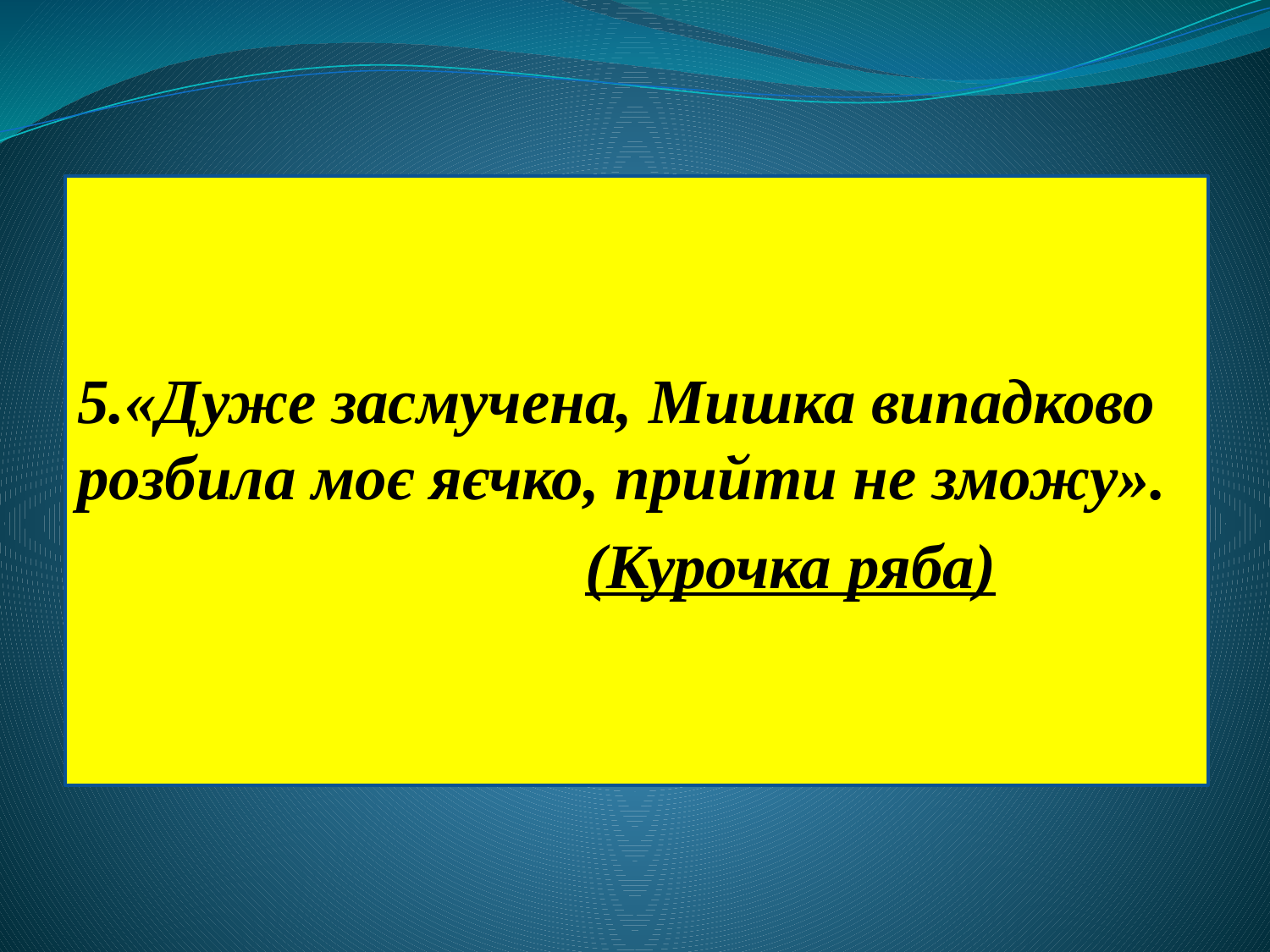

5.«Дуже засмучена, Мишка випадково розбила моє яєчко, прийти не зможу».
				(Курочка ряба)